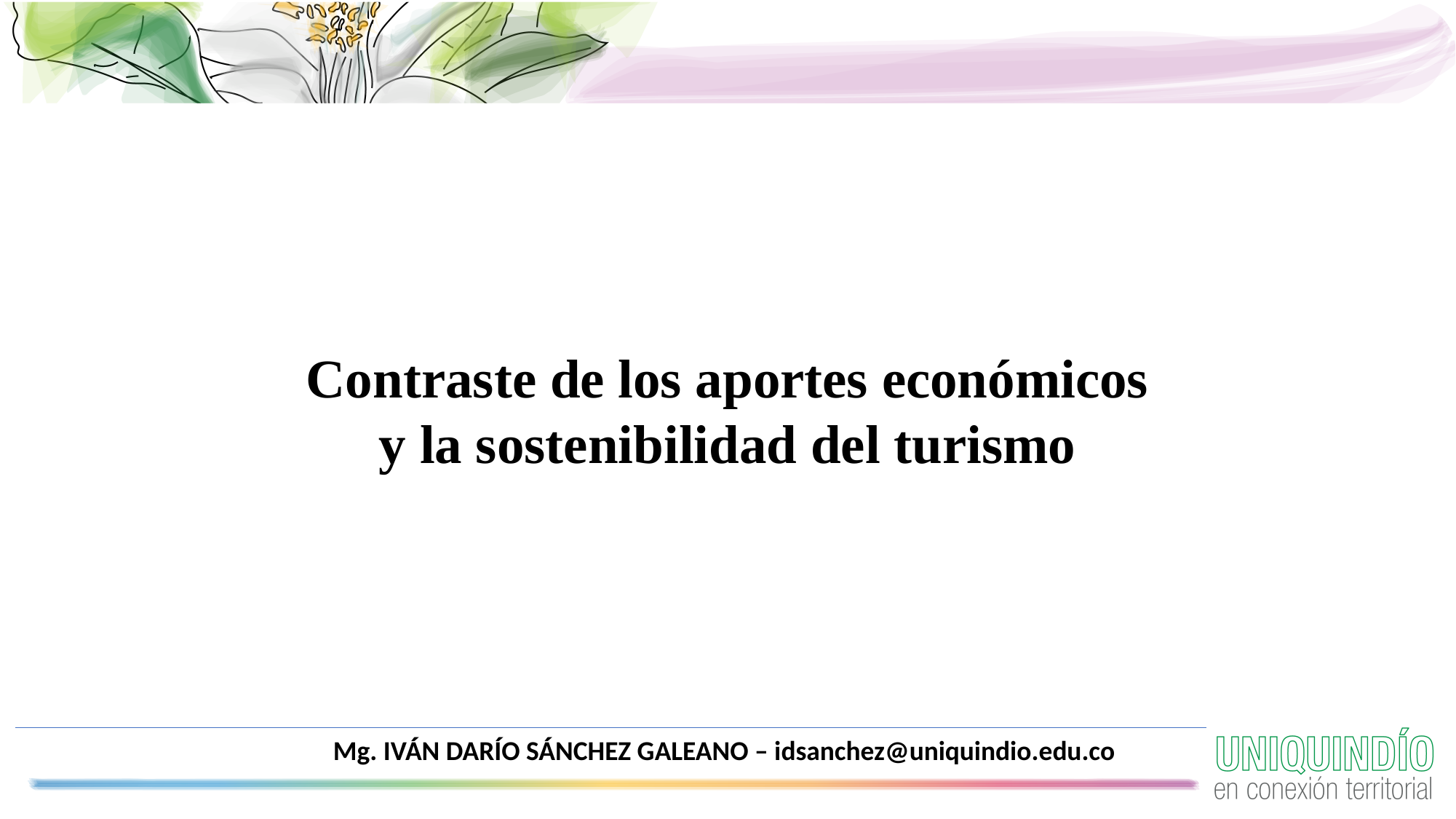

Contraste de los aportes económicos y la sostenibilidad del turismo
Mg. IVÁN DARÍO SÁNCHEZ GALEANO – idsanchez@uniquindio.edu.co